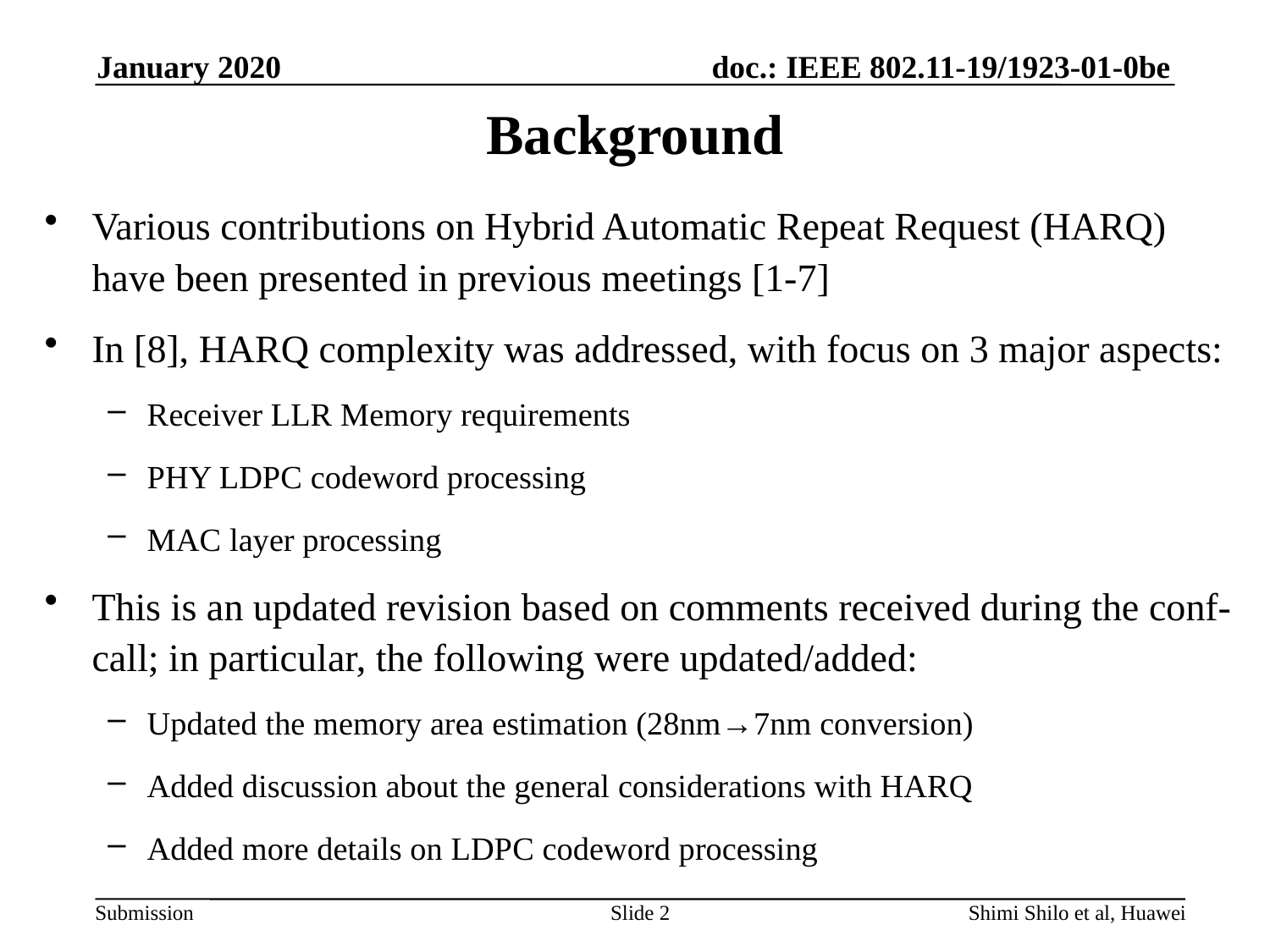

January 2020
# Background
Various contributions on Hybrid Automatic Repeat Request (HARQ) have been presented in previous meetings [1-7]
In [8], HARQ complexity was addressed, with focus on 3 major aspects:
Receiver LLR Memory requirements
PHY LDPC codeword processing
MAC layer processing
This is an updated revision based on comments received during the conf-call; in particular, the following were updated/added:
Updated the memory area estimation (28nm→7nm conversion)
Added discussion about the general considerations with HARQ
Added more details on LDPC codeword processing
Slide 2
Shimi Shilo et al, Huawei